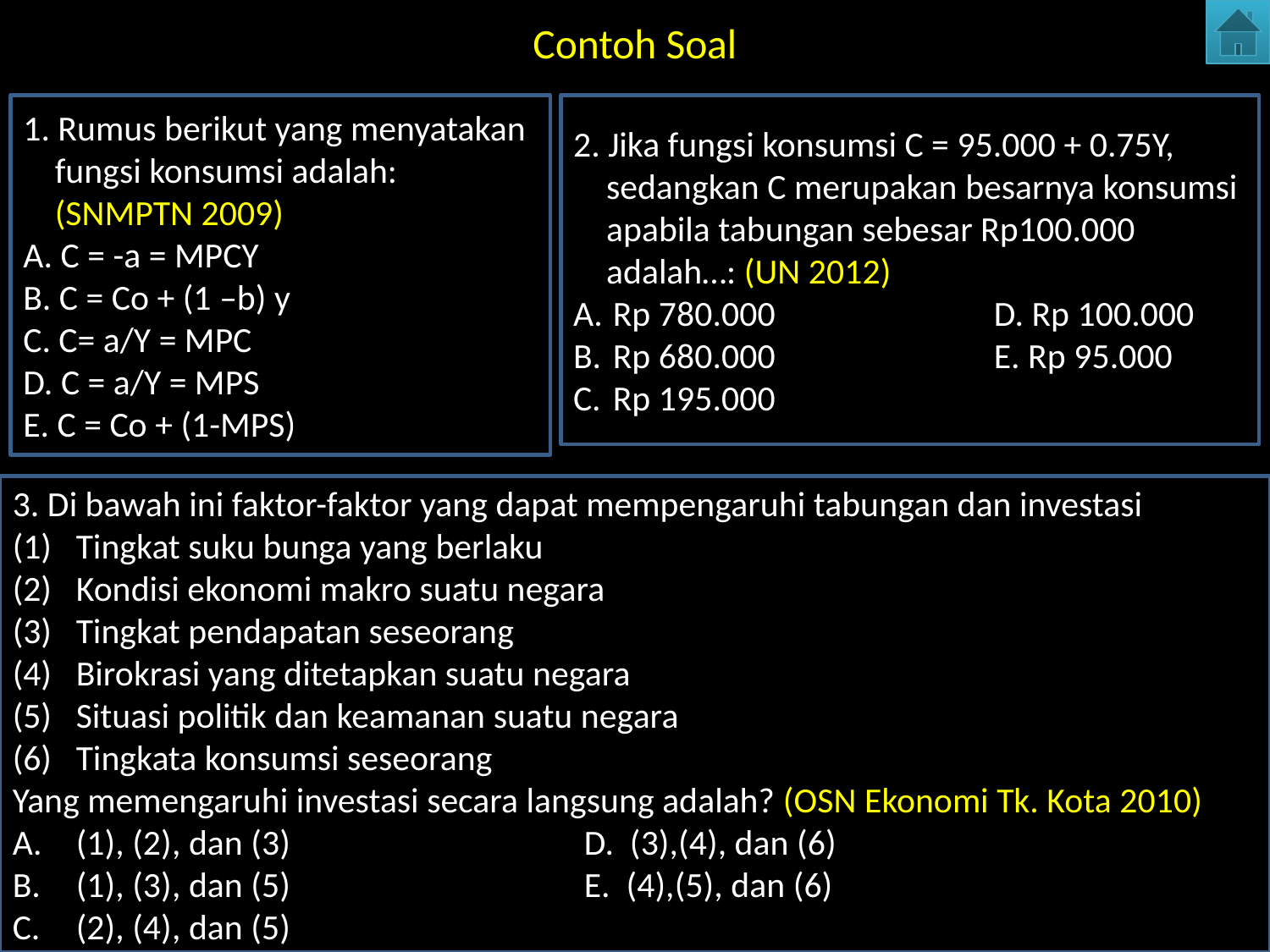

# Contoh Soal
1. Rumus berikut yang menyatakan fungsi konsumsi adalah: (SNMPTN 2009)
A. C = -a = MPCY
B. C = Co + (1 –b) y
C. C= a/Y = MPC
D. C = a/Y = MPS
E. C = Co + (1-MPS)
2. Jika fungsi konsumsi C = 95.000 + 0.75Y, sedangkan C merupakan besarnya konsumsi apabila tabungan sebesar Rp100.000 adalah…: (UN 2012)
Rp 780.000		D. Rp 100.000
Rp 680.000		E. Rp 95.000
Rp 195.000
3. Di bawah ini faktor-faktor yang dapat mempengaruhi tabungan dan investasi
Tingkat suku bunga yang berlaku
Kondisi ekonomi makro suatu negara
Tingkat pendapatan seseorang
Birokrasi yang ditetapkan suatu negara
Situasi politik dan keamanan suatu negara
Tingkata konsumsi seseorang
Yang memengaruhi investasi secara langsung adalah? (OSN Ekonomi Tk. Kota 2010)
(1), (2), dan (3)  			D.  (3),(4), dan (6)
(1), (3), dan (5)  			E.  (4),(5), dan (6)
(2), (4), dan (5)